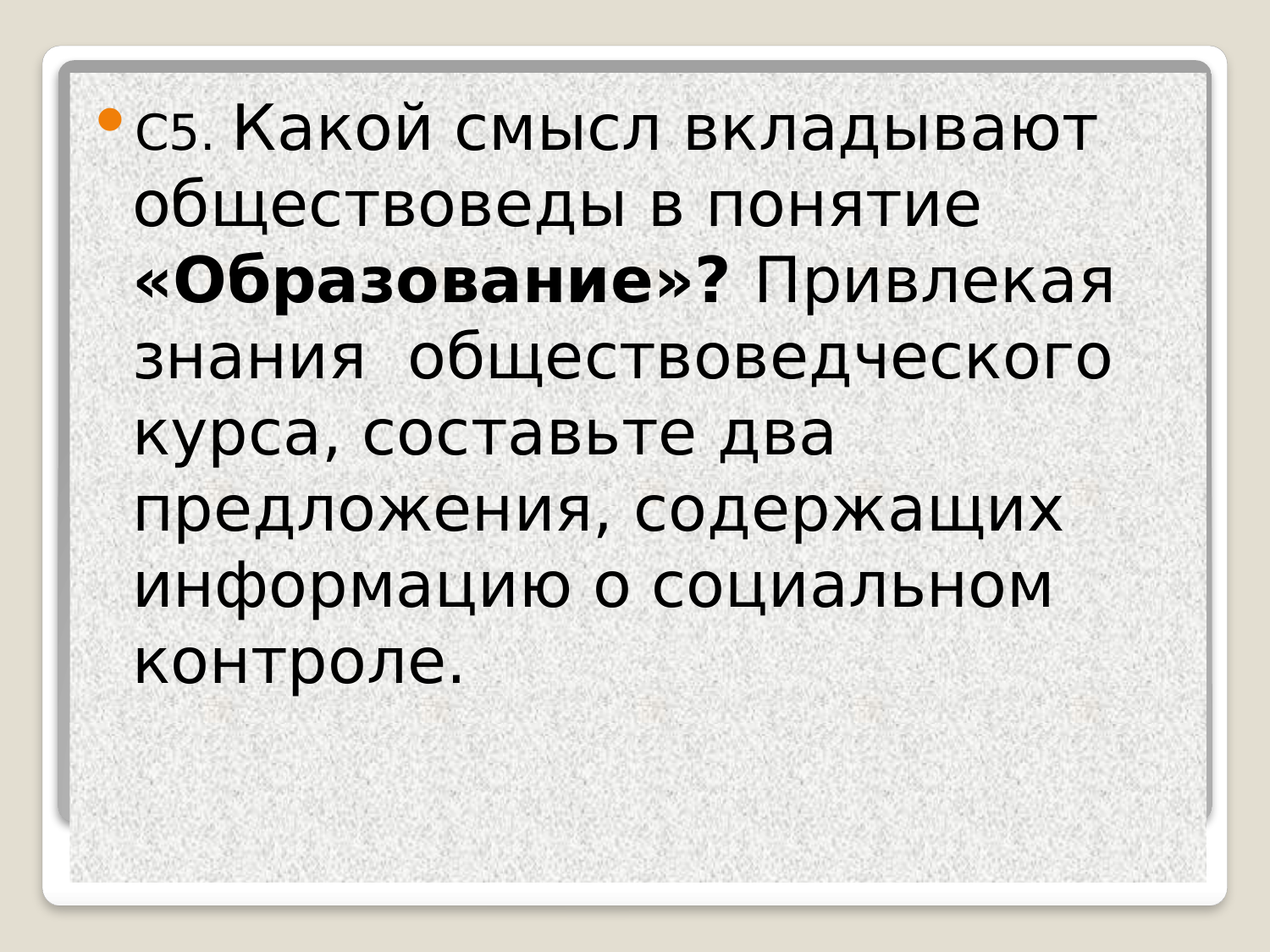

С5. Какой смысл вкладывают обществоведы в понятие «Образование»? Привлекая знания  обществоведческого курса, составьте два предложения, содержащих информацию о социальном контроле.
#